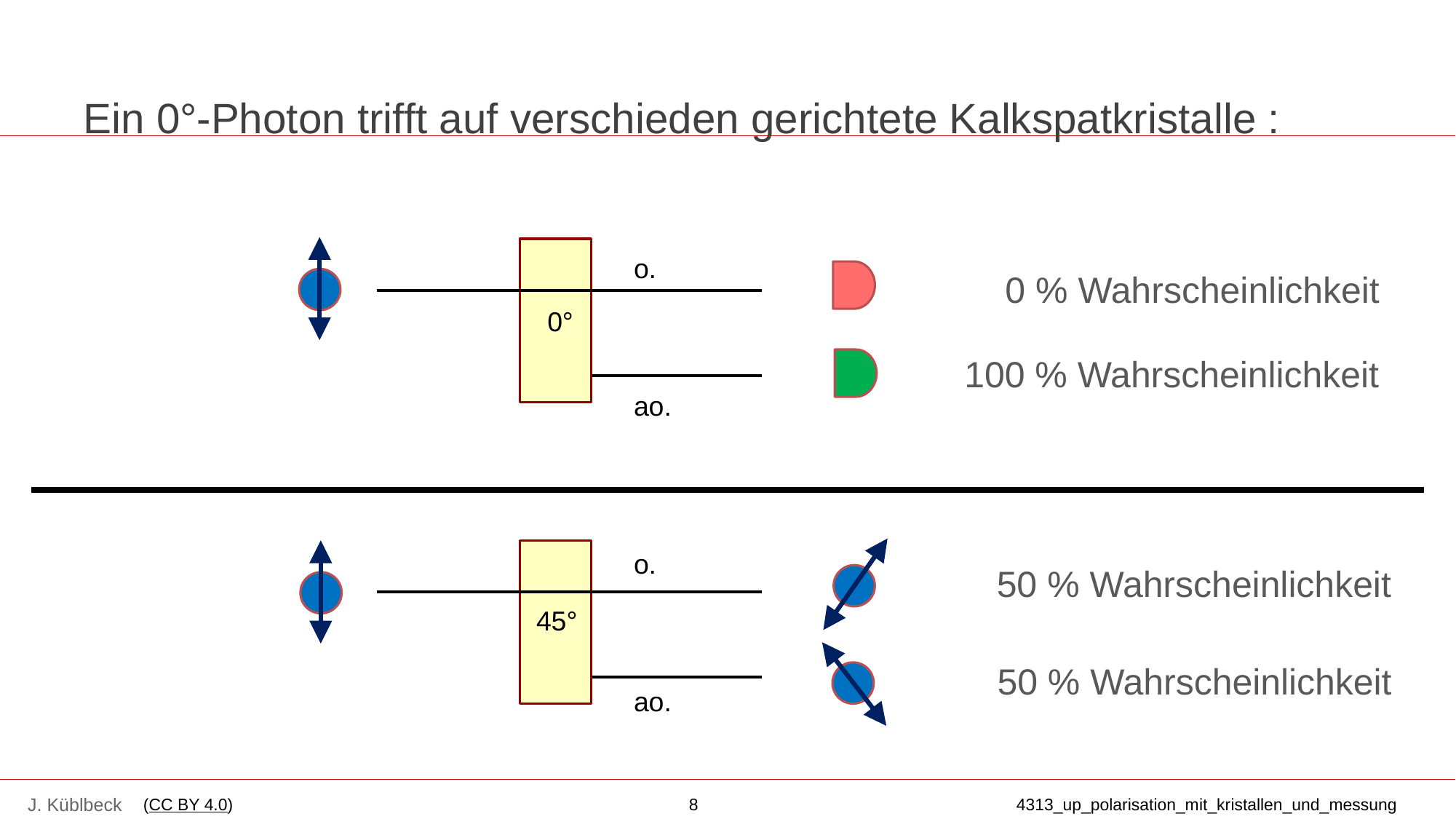

# Ein 0°-Photon trifft auf verschieden gerichtete Kalkspatkristalle :

o.

    0 % Wahrscheinlichkeit
0°
100 % Wahrscheinlichkeit

ao.

o.
   50 % Wahrscheinlichkeit
45°

50 % Wahrscheinlichkeit
ao.